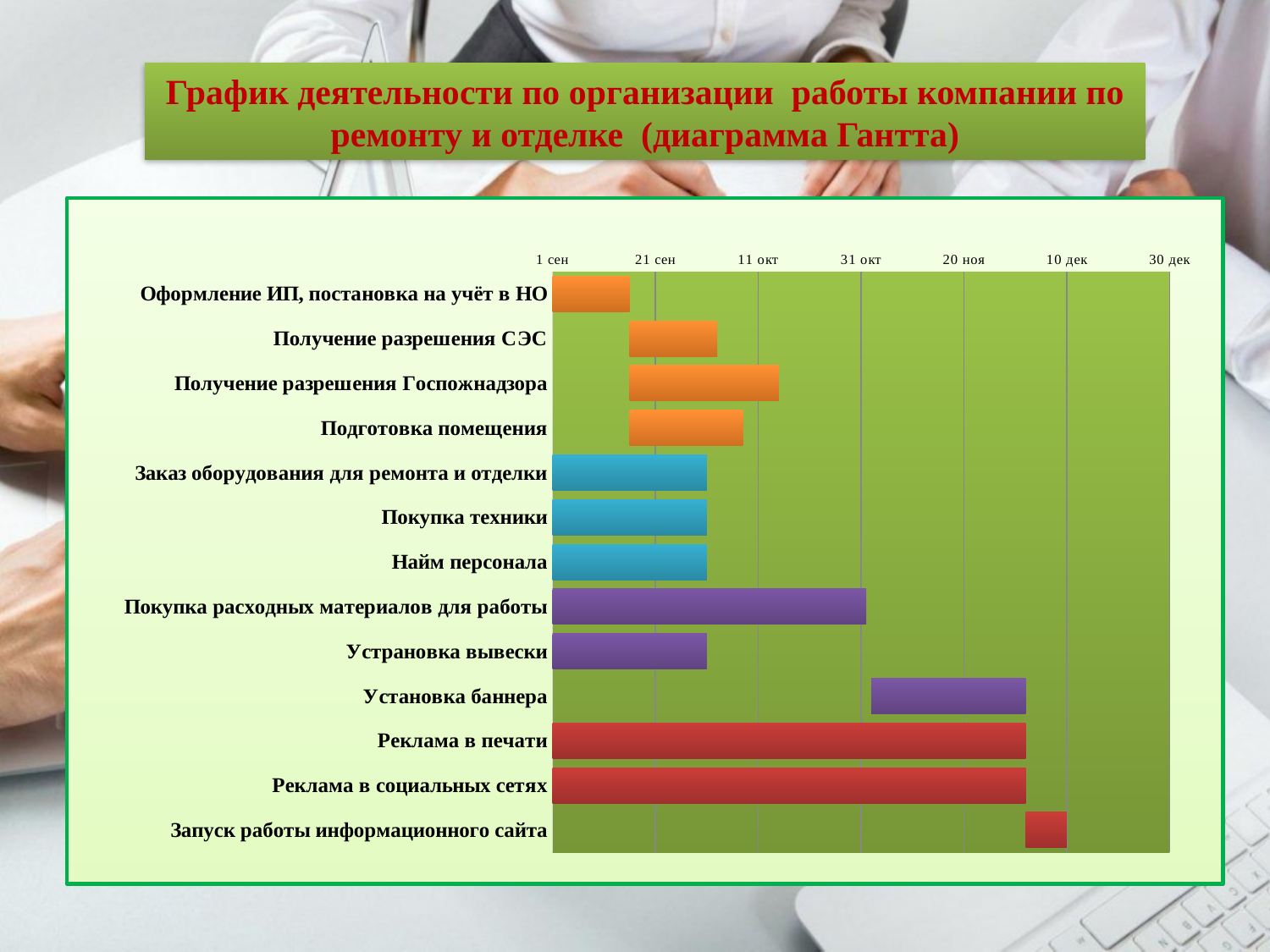

График деятельности по организации  работы компании по ремонту и отделке  (диаграмма Гантта)

### Chart

| Category |  |  |
|---|---|---|
| Оформление ИП, постановка на учёт в НО | 44075.0 | 15.0 |
| Получение разрешения СЭС | 44090.0 | 17.0 |
| Получение разрешения Госпожнадзора | 44090.0 | 29.0 |
| Подготовка помещения | 44090.0 | 22.0 |
| Заказ оборудования для ремонта и отделки | 44075.0 | 30.0 |
| Покупка техники | 44075.0 | 30.0 |
| Найм персонала | 44075.0 | 30.0 |
| Покупка расходных материалов для работы | 44075.0 | 61.0 |
| Устрановка вывески | 44075.0 | 30.0 |
| Установка баннера | 44137.0 | 30.0 |
| Реклама в печати | 44075.0 | 92.0 |
| Реклама в социальных сетях | 44075.0 | 92.0 |
| Запуск работы информационного сайта | 44167.0 | 8.0 |